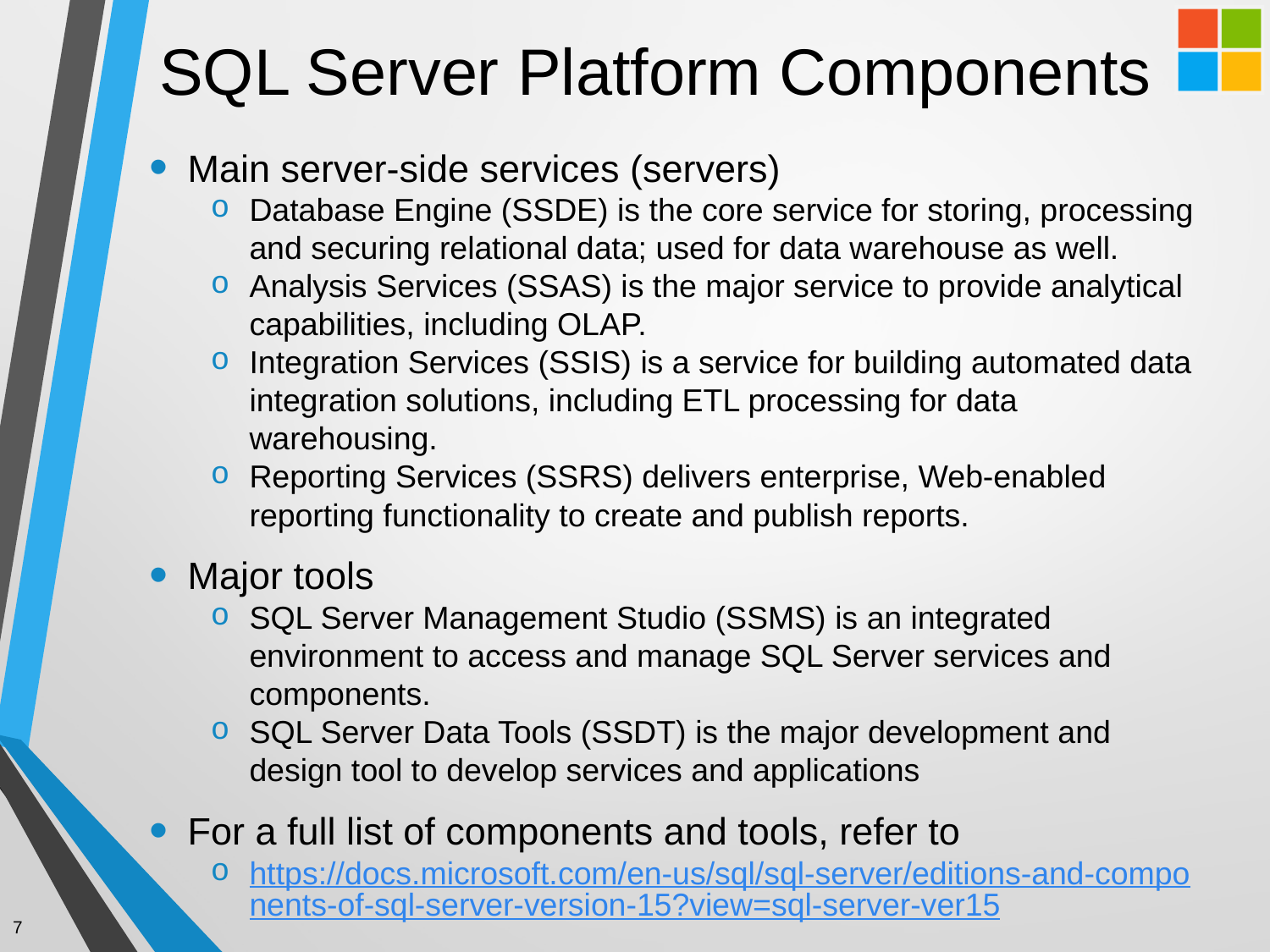

# SQL Server Platform Components
Main server-side services (servers)
Database Engine (SSDE) is the core service for storing, processing and securing relational data; used for data warehouse as well.
Analysis Services (SSAS) is the major service to provide analytical capabilities, including OLAP.
Integration Services (SSIS) is a service for building automated data integration solutions, including ETL processing for data warehousing.
Reporting Services (SSRS) delivers enterprise, Web-enabled reporting functionality to create and publish reports.
Major tools
SQL Server Management Studio (SSMS) is an integrated environment to access and manage SQL Server services and components.
SQL Server Data Tools (SSDT) is the major development and design tool to develop services and applications
For a full list of components and tools, refer to
https://docs.microsoft.com/en-us/sql/sql-server/editions-and-components-of-sql-server-version-15?view=sql-server-ver15
7